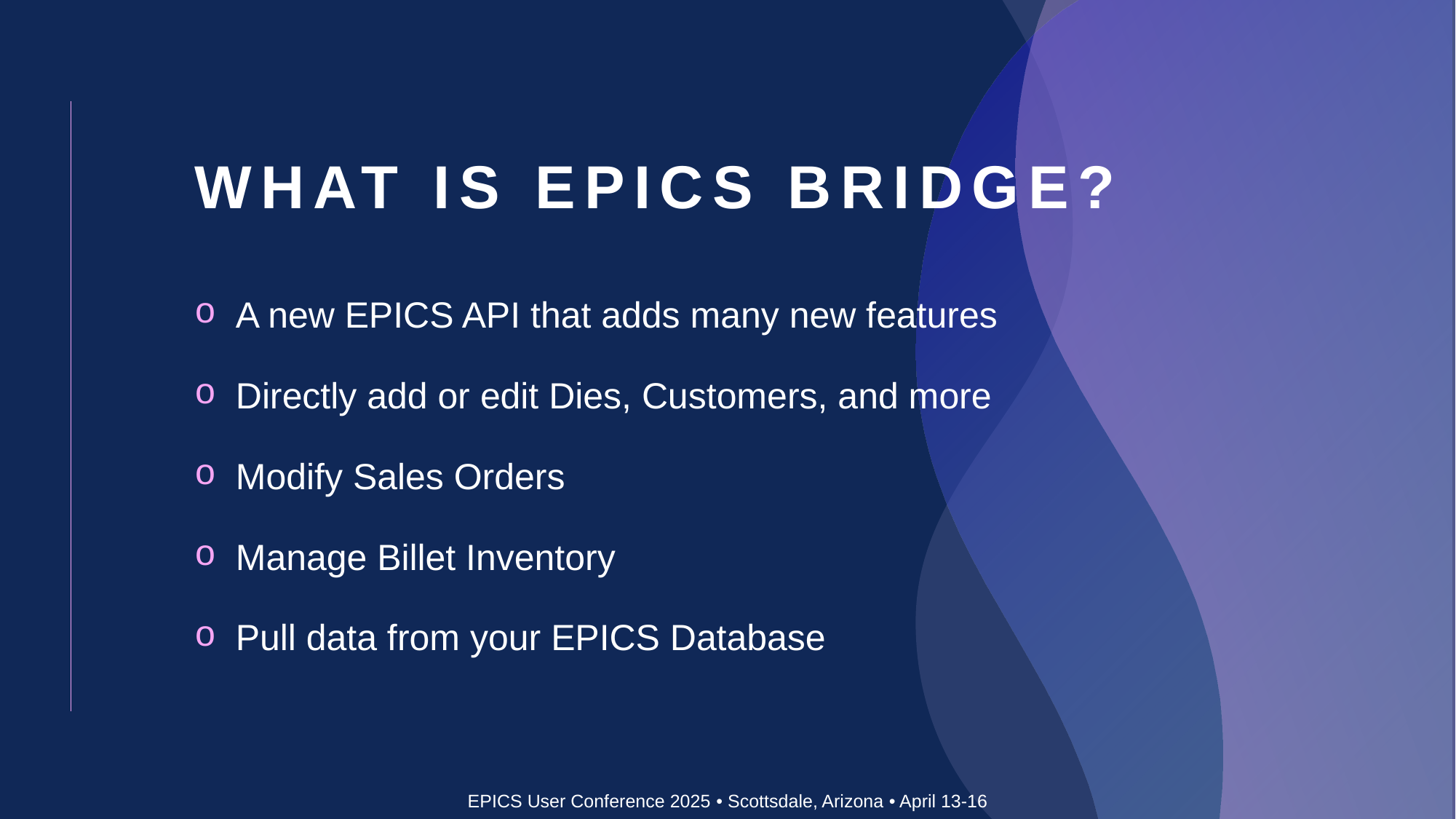

# What is EPICS Bridge?
A new EPICS API that adds many new features
Directly add or edit Dies, Customers, and more
Modify Sales Orders
Manage Billet Inventory
Pull data from your EPICS Database